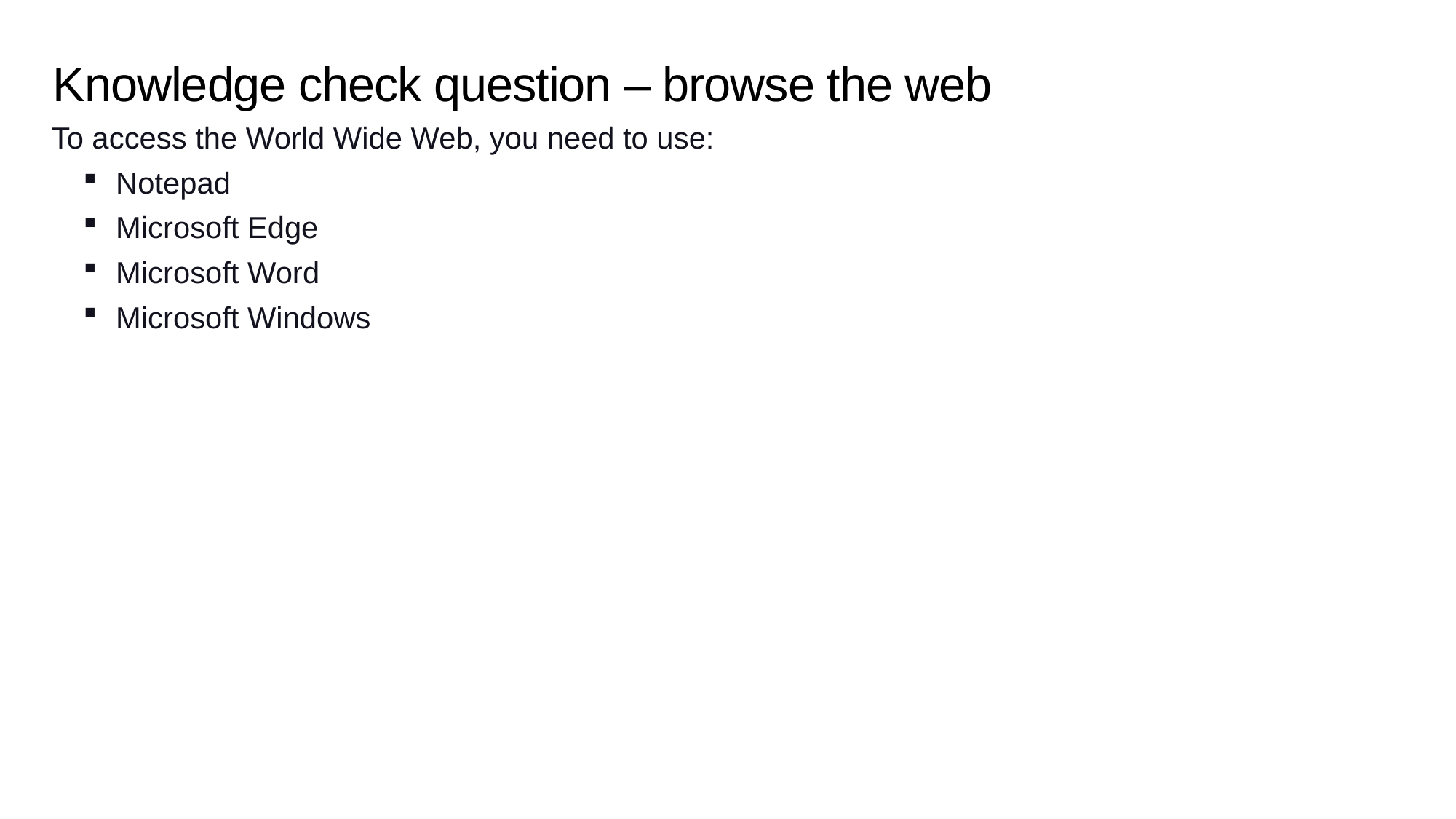

# Knowledge check question – browse the web
To access the World Wide Web, you need to use:
Notepad
Microsoft Edge
Microsoft Word
Microsoft Windows